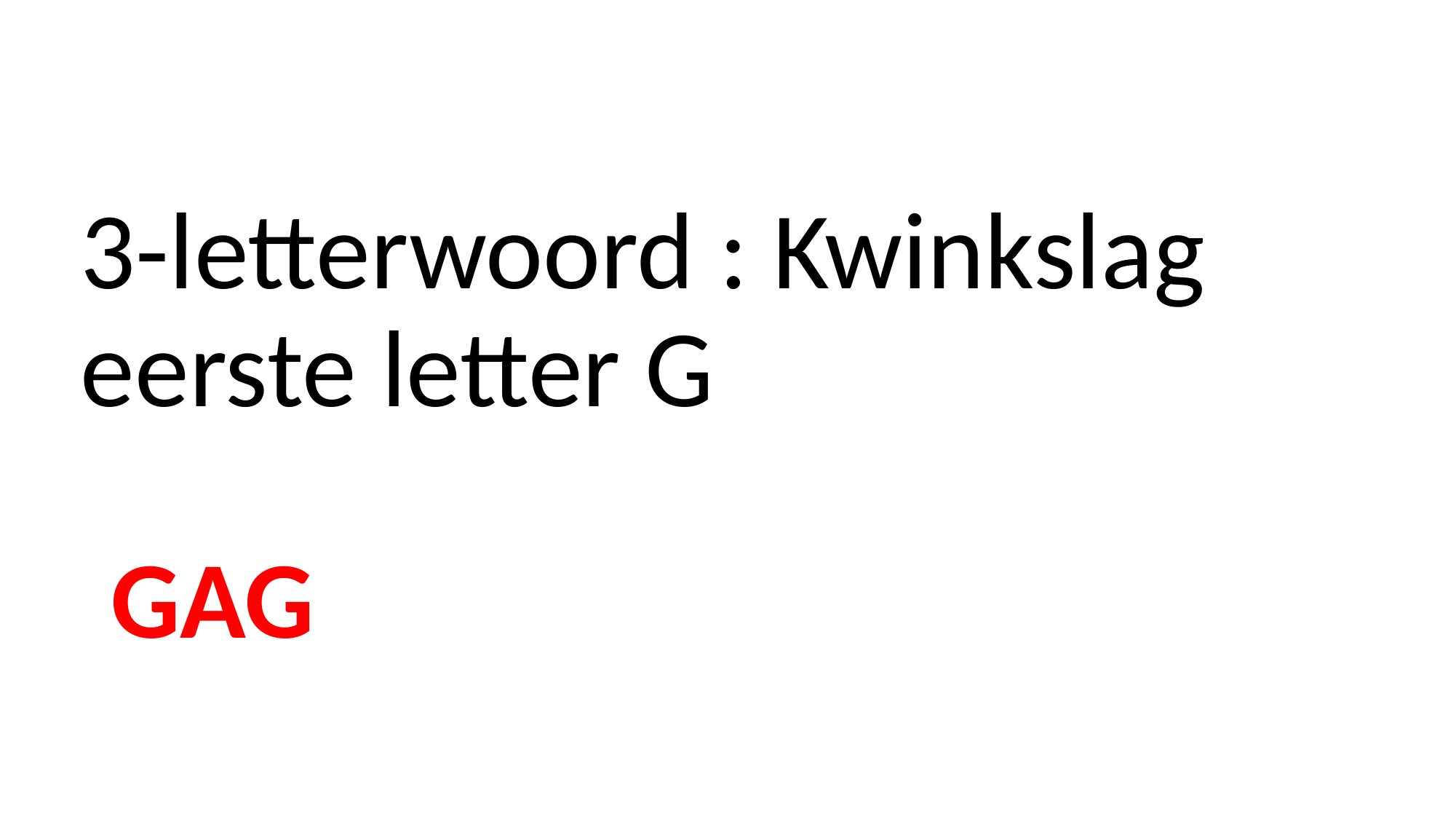

# 3-letterwoord : Kwinkslag eerste letter G
GAG